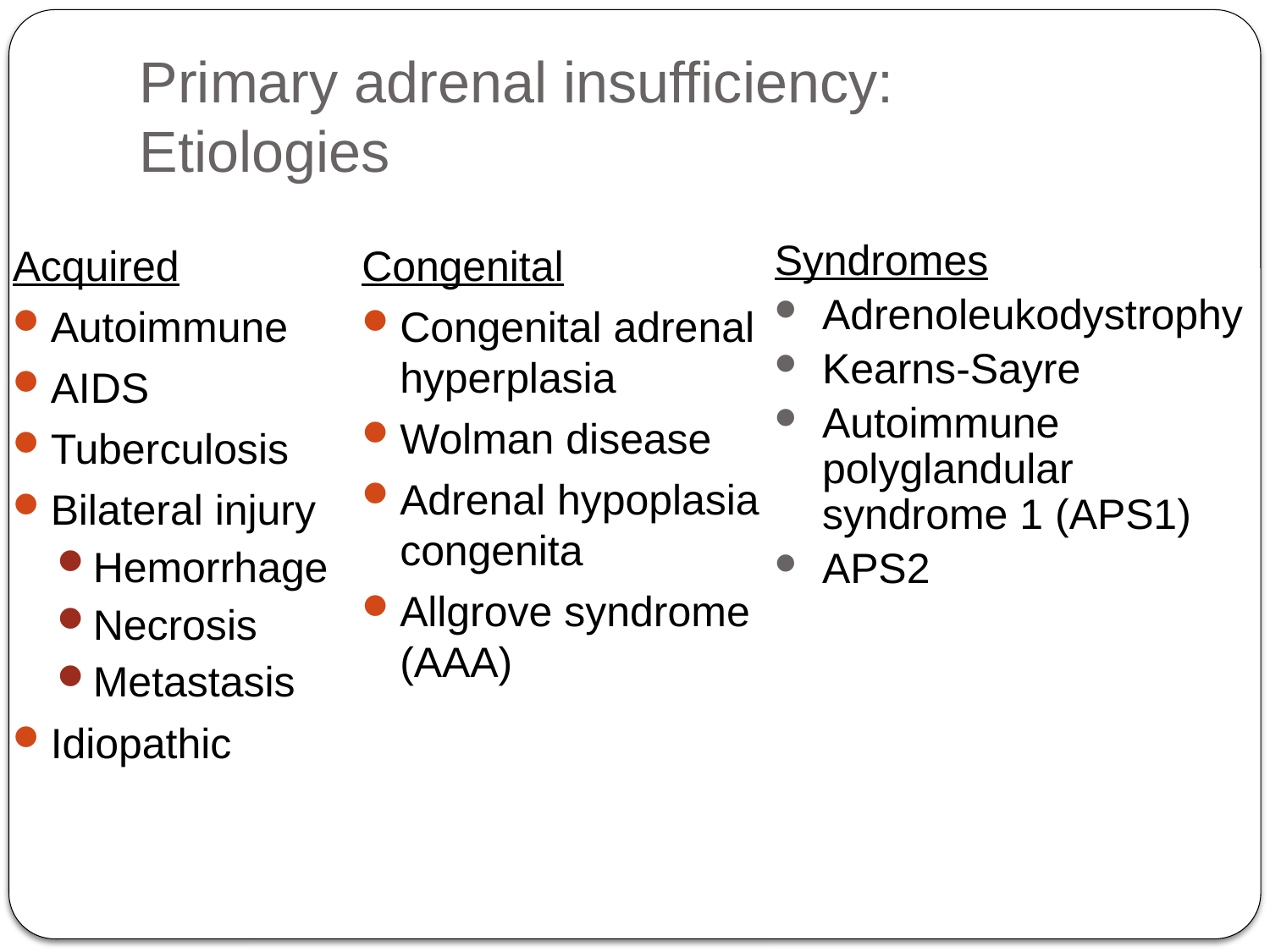

# Primary adrenal insufficiency: Etiologies
Acquired
Autoimmune
AIDS
Tuberculosis
Bilateral injury
Hemorrhage
Necrosis
Metastasis
Idiopathic
Congenital
Congenital adrenal hyperplasia
Wolman disease
Adrenal hypoplasia congenita
Allgrove syndrome (AAA)
Syndromes
Adrenoleukodystrophy
Kearns-Sayre
Autoimmune polyglandular syndrome 1 (APS1)
APS2